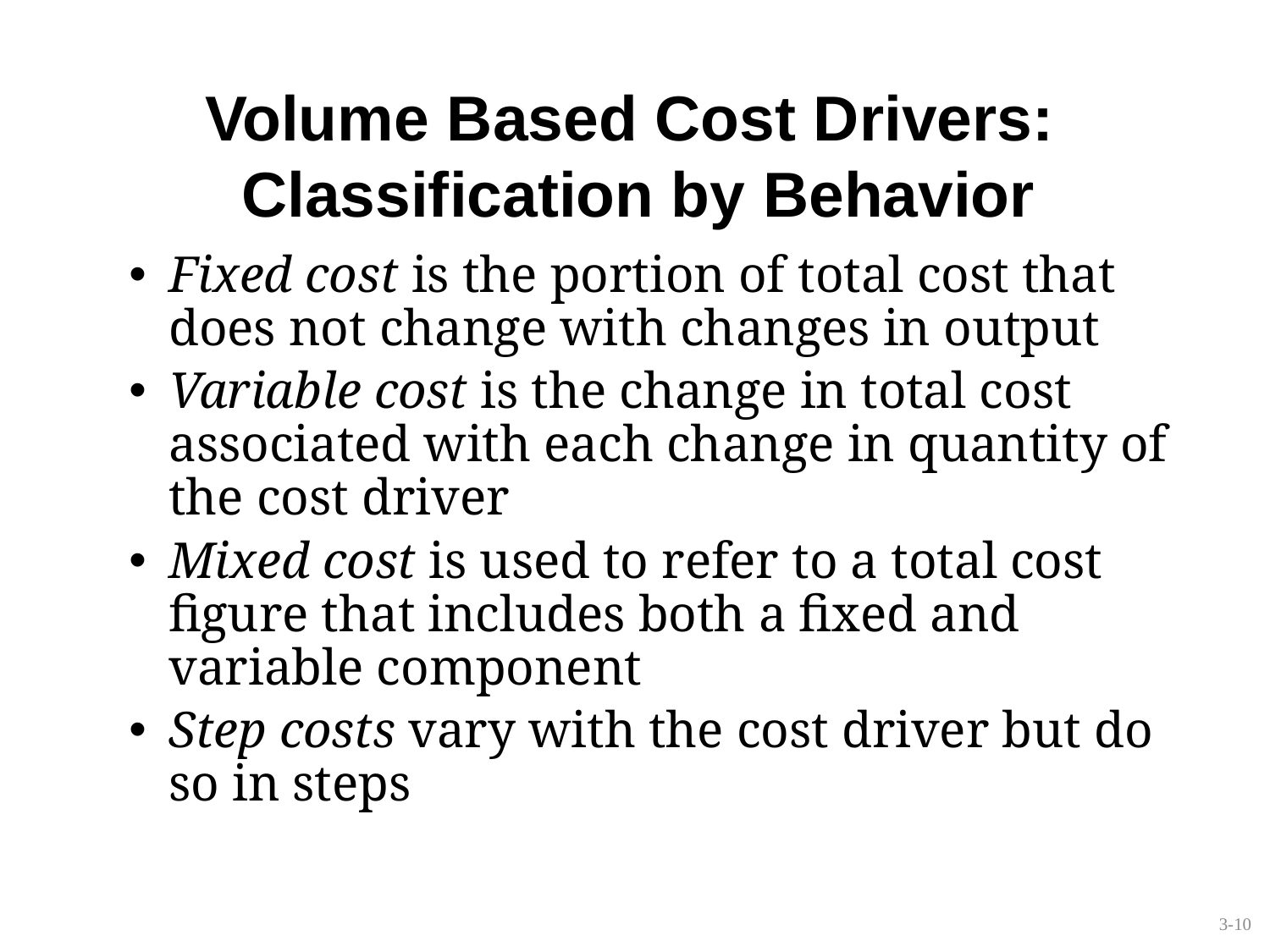

Volume Based Cost Drivers:
 Classification by Behavior
Fixed cost is the portion of total cost that does not change with changes in output
Variable cost is the change in total cost associated with each change in quantity of the cost driver
Mixed cost is used to refer to a total cost figure that includes both a fixed and variable component
Step costs vary with the cost driver but do so in steps
3-10